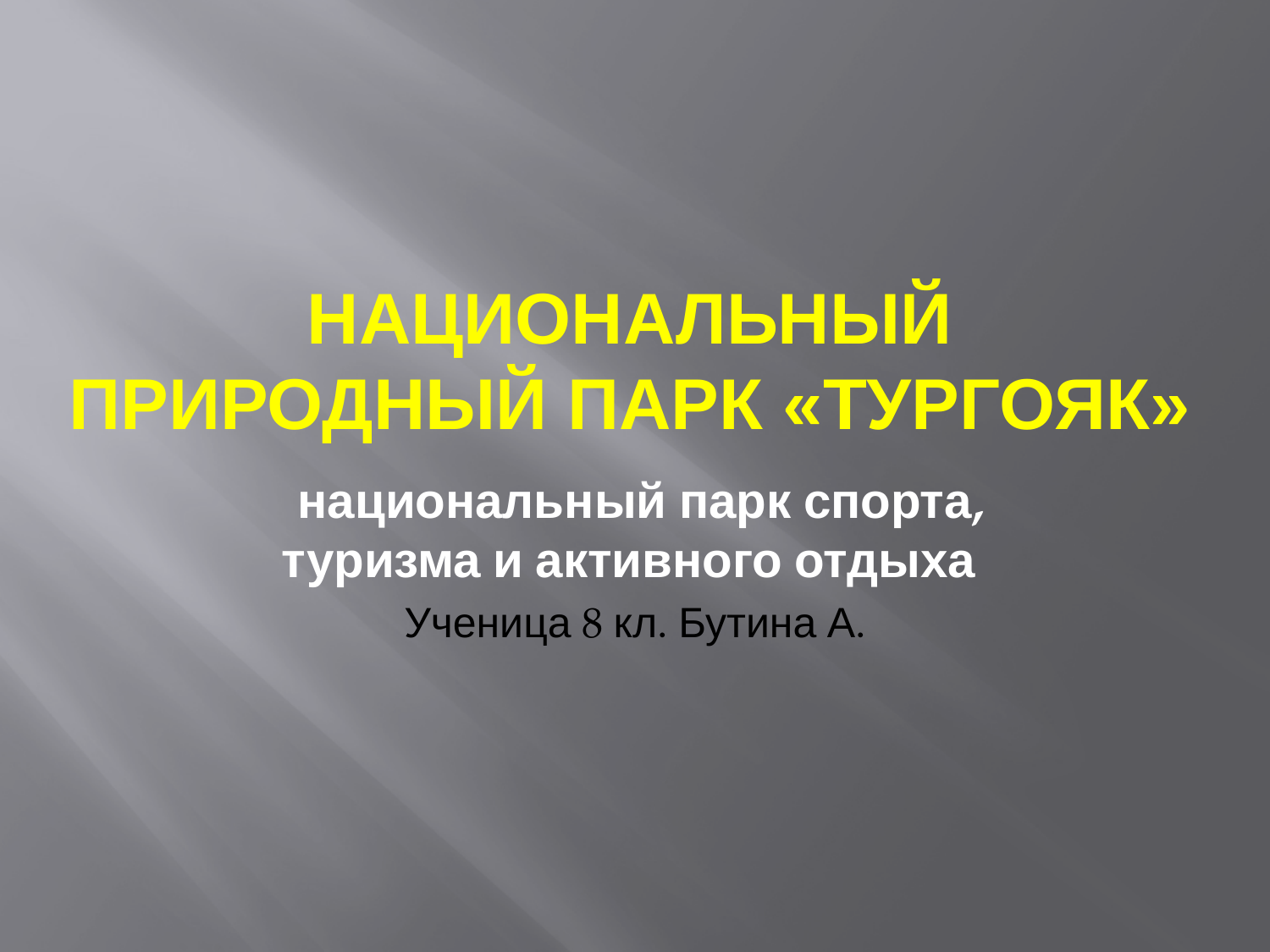

# Национальный природный парк «Тургояк»
 национальный парк спорта, туризма и активного отдыха
Ученица 8 кл. Бутина А.